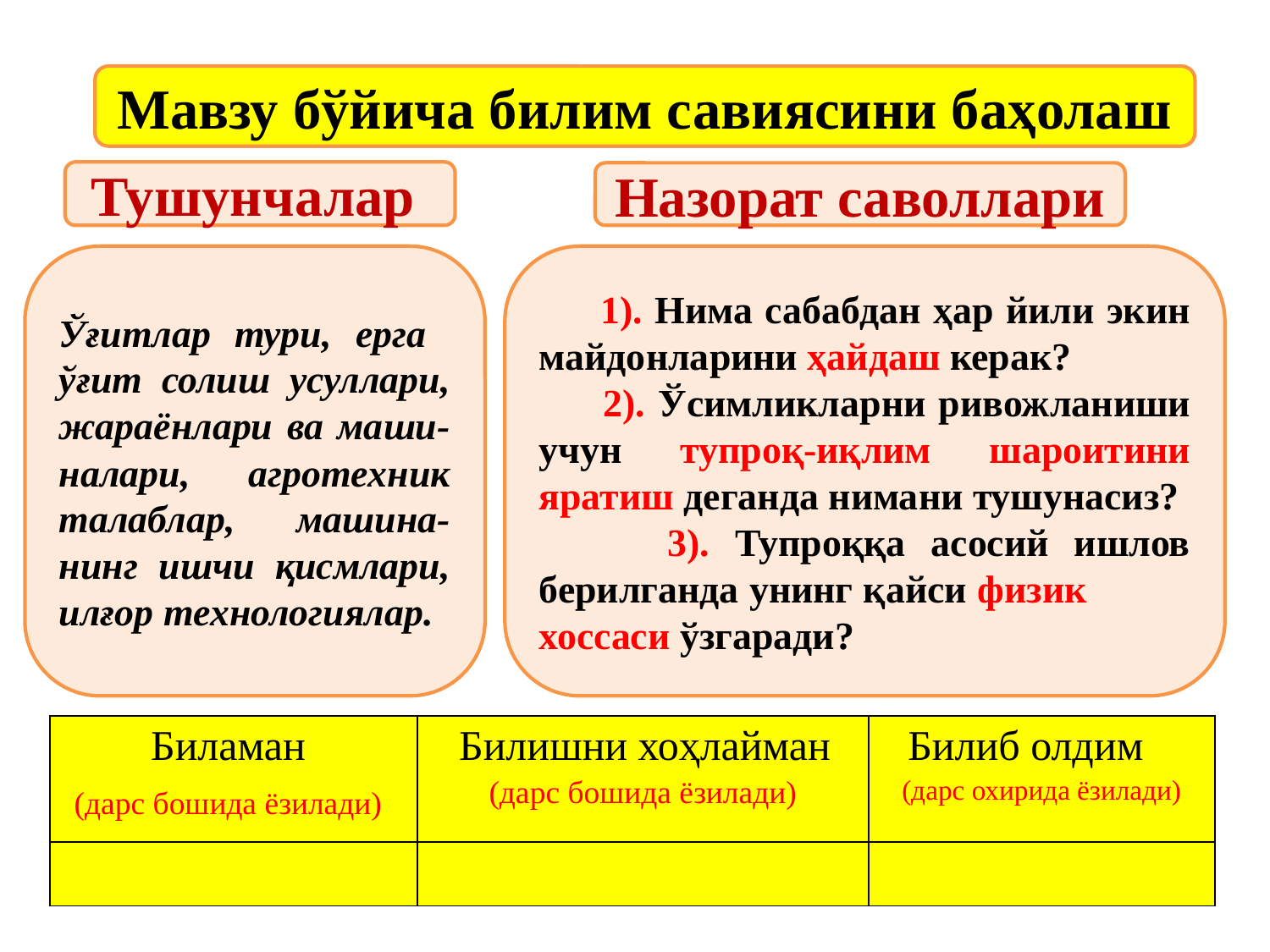

Мавзу бўйича билим савиясини баҳолаш
Тушунчалар
Назорат саволлари
Ўғитлар тури, ерга  ўғит солиш усуллари, жараёнлари ва маши-налари,  агротехник талаблар, машина-нинг ишчи қисмлари, илғор технологиялар.
     1). Нима сабабдан ҳар йили экин майдонларини ҳайдаш керак?
     2). Ўсимликларни ривожланиши учун тупроқ-иқлим шароитини яратиш деганда нимани тушунасиз?
     3). Тупроққа асосий ишлов берилганда унинг қайси физик           хоссаси ўзгаради?
| Биламан (дарс бошида ёзилади) | Билишни хоҳлайман (дарс бошида ёзилади) | Билиб олдим (дарс охирида ёзилади) |
| --- | --- | --- |
|  |  |  |